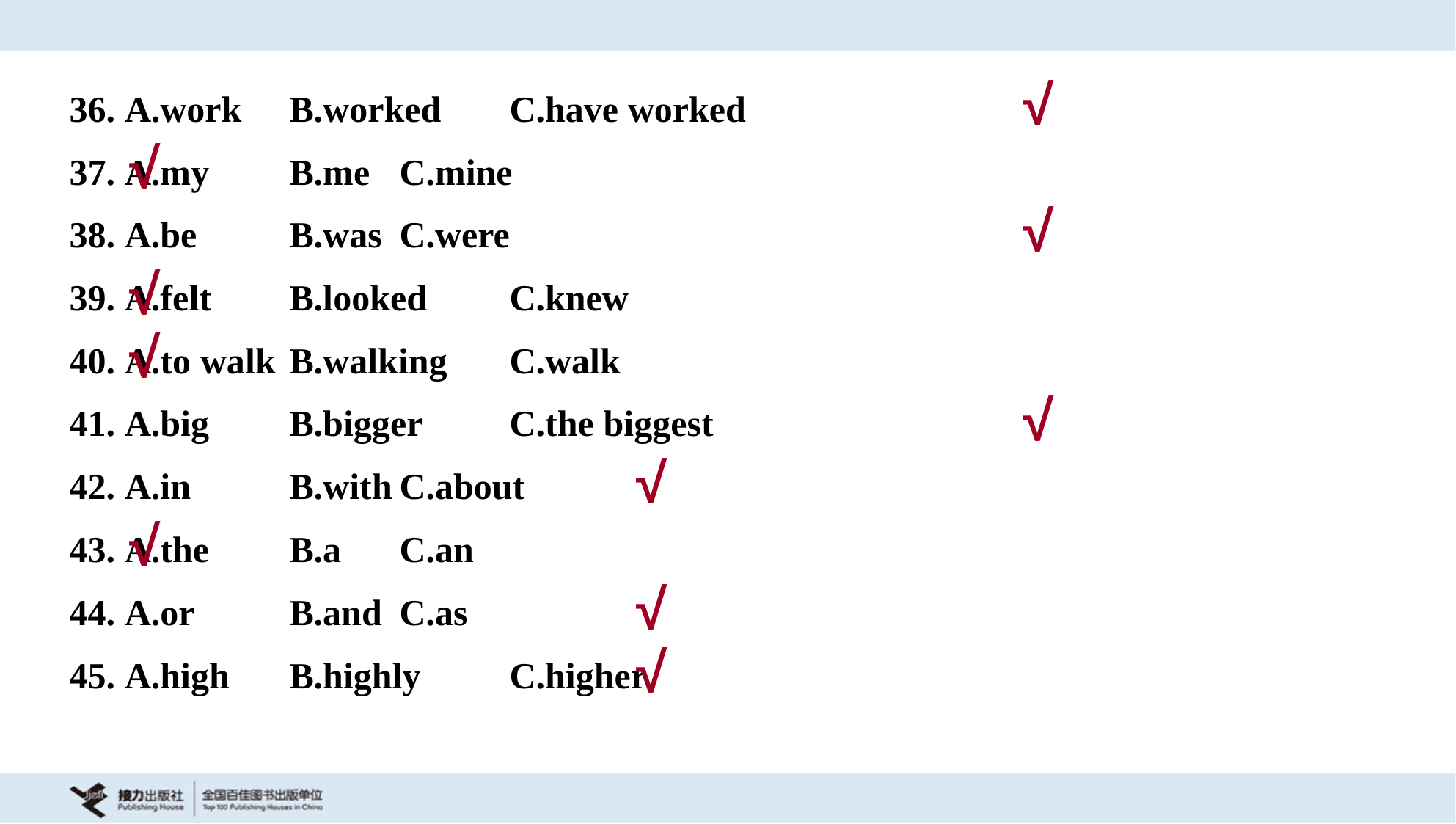

36. A.work	B.worked	C.have worked
√
37. A.my	B.me	C.mine
√
38. A.be	B.was	C.were
√
39. A.felt	B.looked	C.knew
√
40. A.to walk	B.walking	C.walk
√
41. A.big	B.bigger	C.the biggest
√
42. A.in	B.with	C.about
√
43. A.the	B.a	C.an
√
44. A.or	B.and	C.as
√
45. A.high	B.highly	C.higher
√